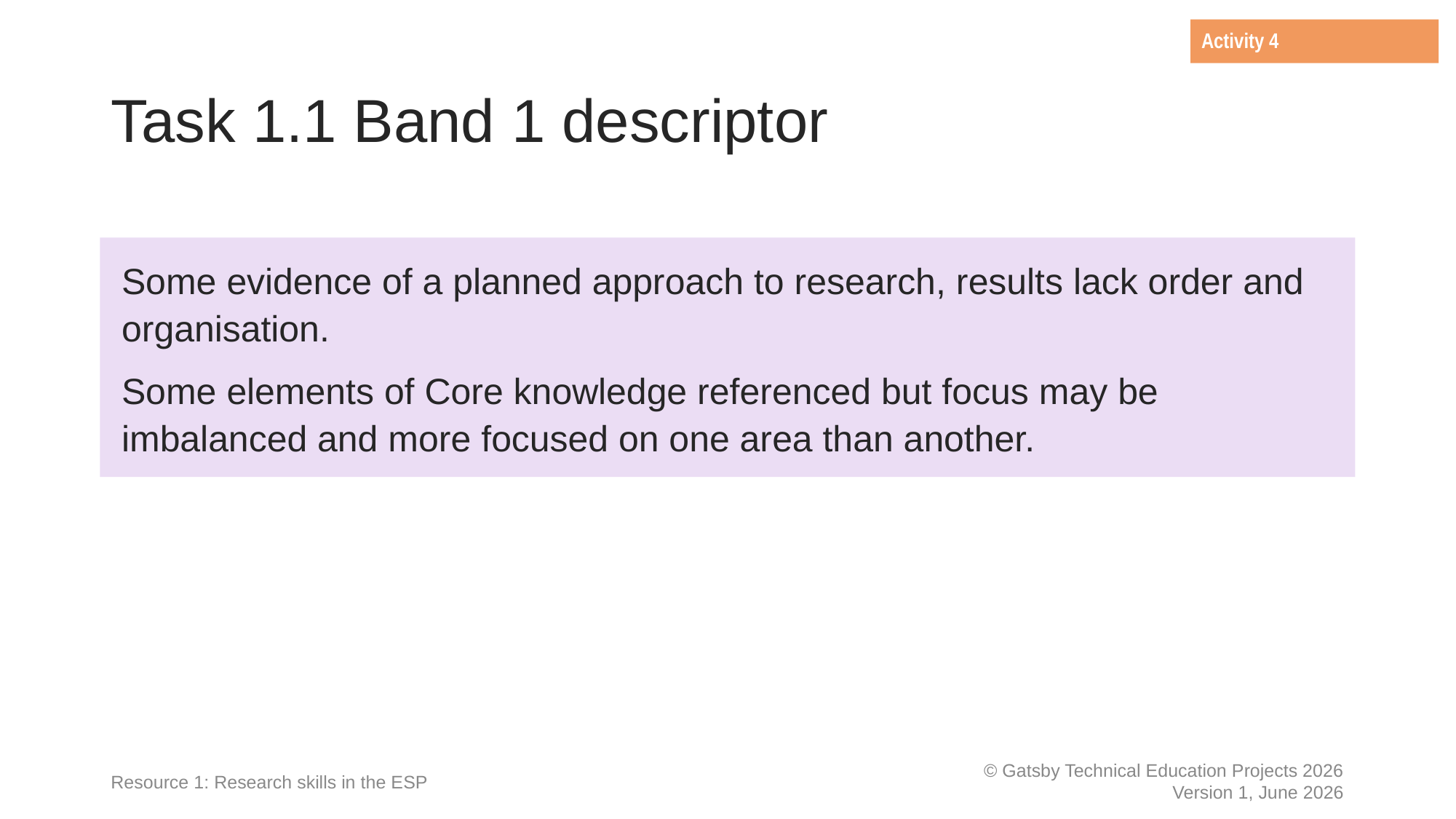

Activity 4
# Task 1.1 Band 1 descriptor
Some evidence of a planned approach to research, results lack order and organisation.
Some elements of Core knowledge referenced but focus may be imbalanced and more focused on one area than another.
Resource 1: Research skills in the ESP